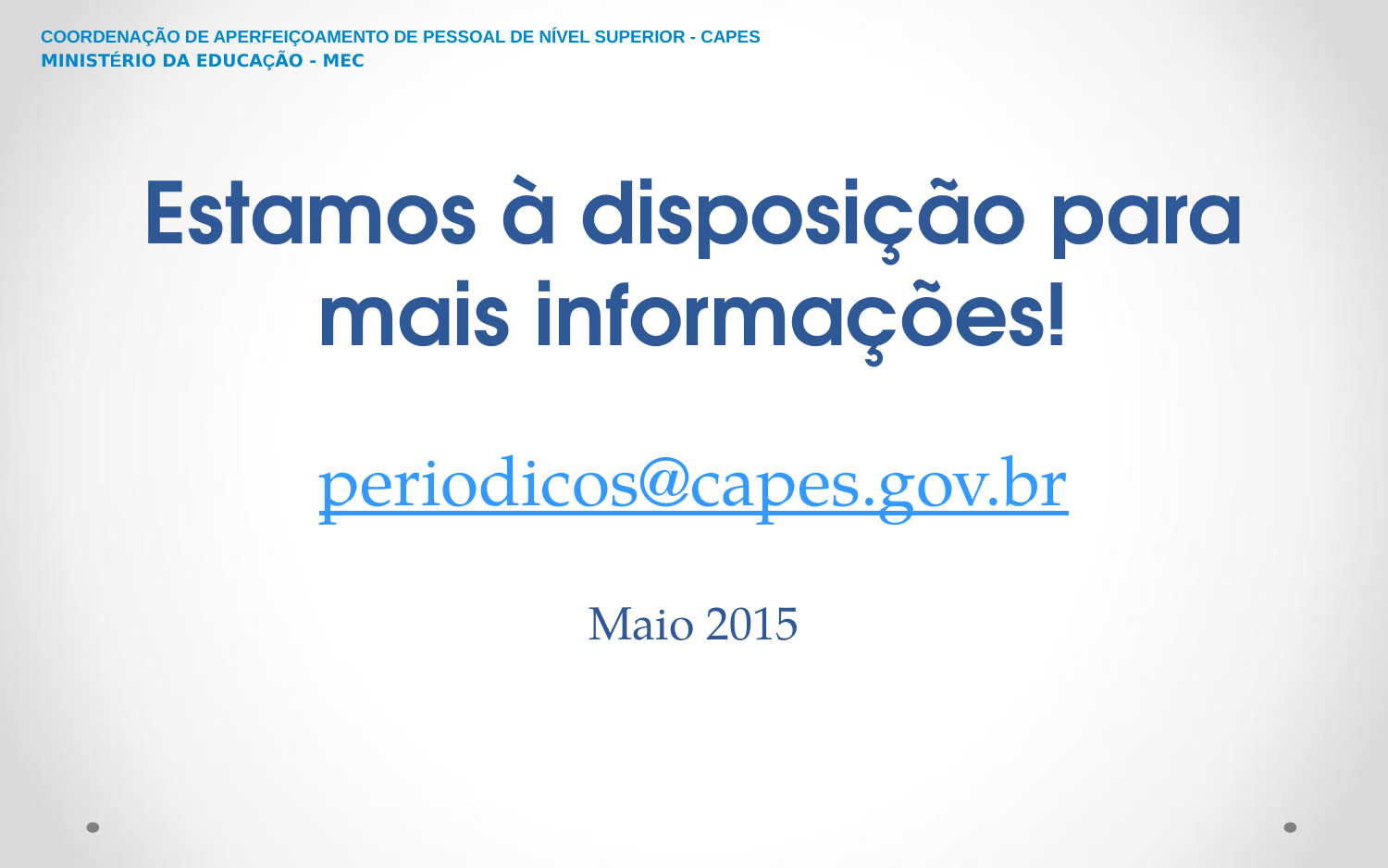

# Estamos à disposição para mais informações!
periodicos@capes.gov.br

Maio 2015